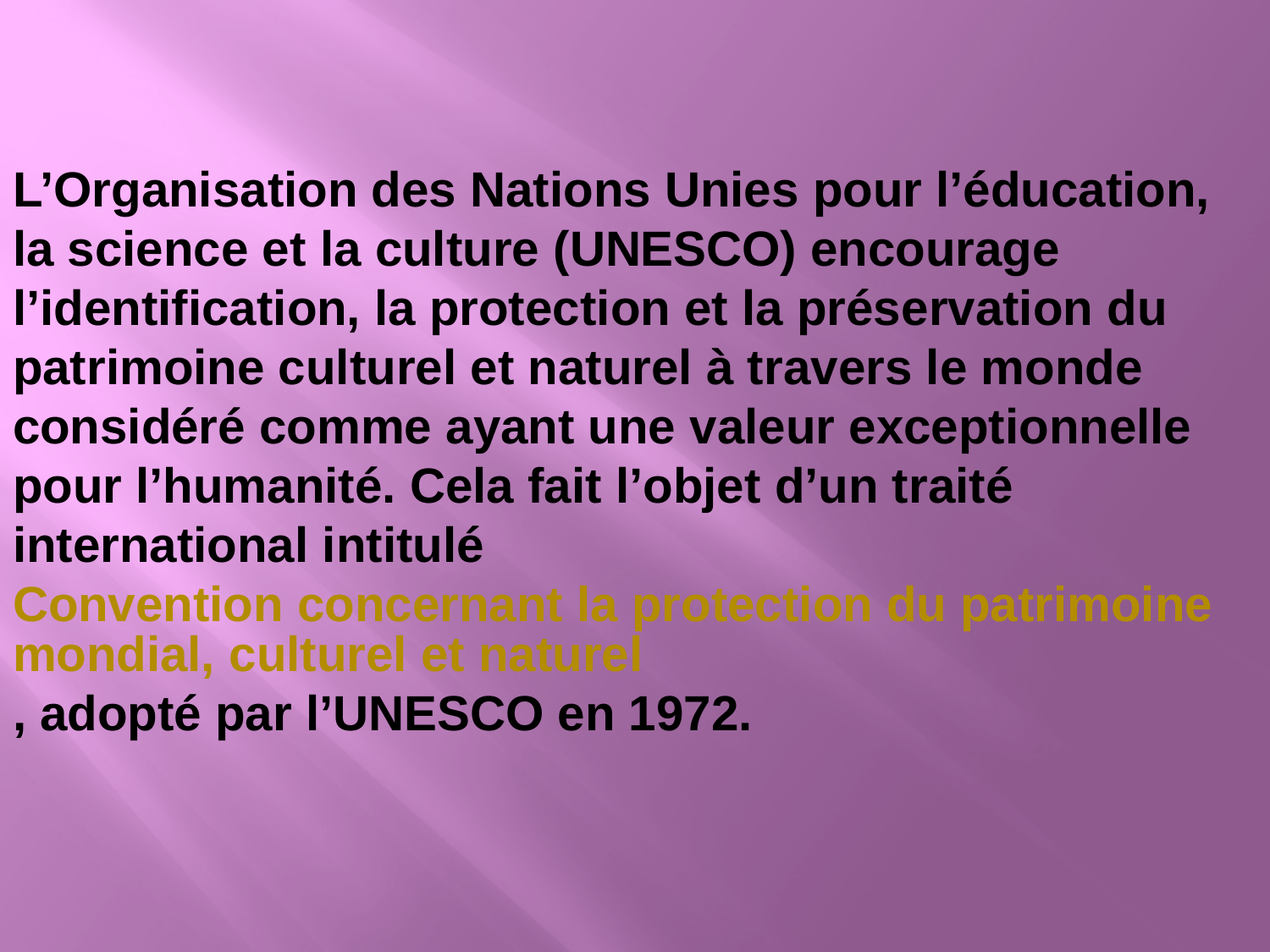

L’Organisation des Nations Unies pour l’éducation, la science et la culture (UNESCO) encourage l’identification, la protection et la préservation du patrimoine culturel et naturel à travers le monde considéré comme ayant une valeur exceptionnelle pour l’humanité. Cela fait l’objet d’un traité international intitulé Convention concernant la protection du patrimoine mondial, culturel et naturel, adopté par l’UNESCO en 1972.